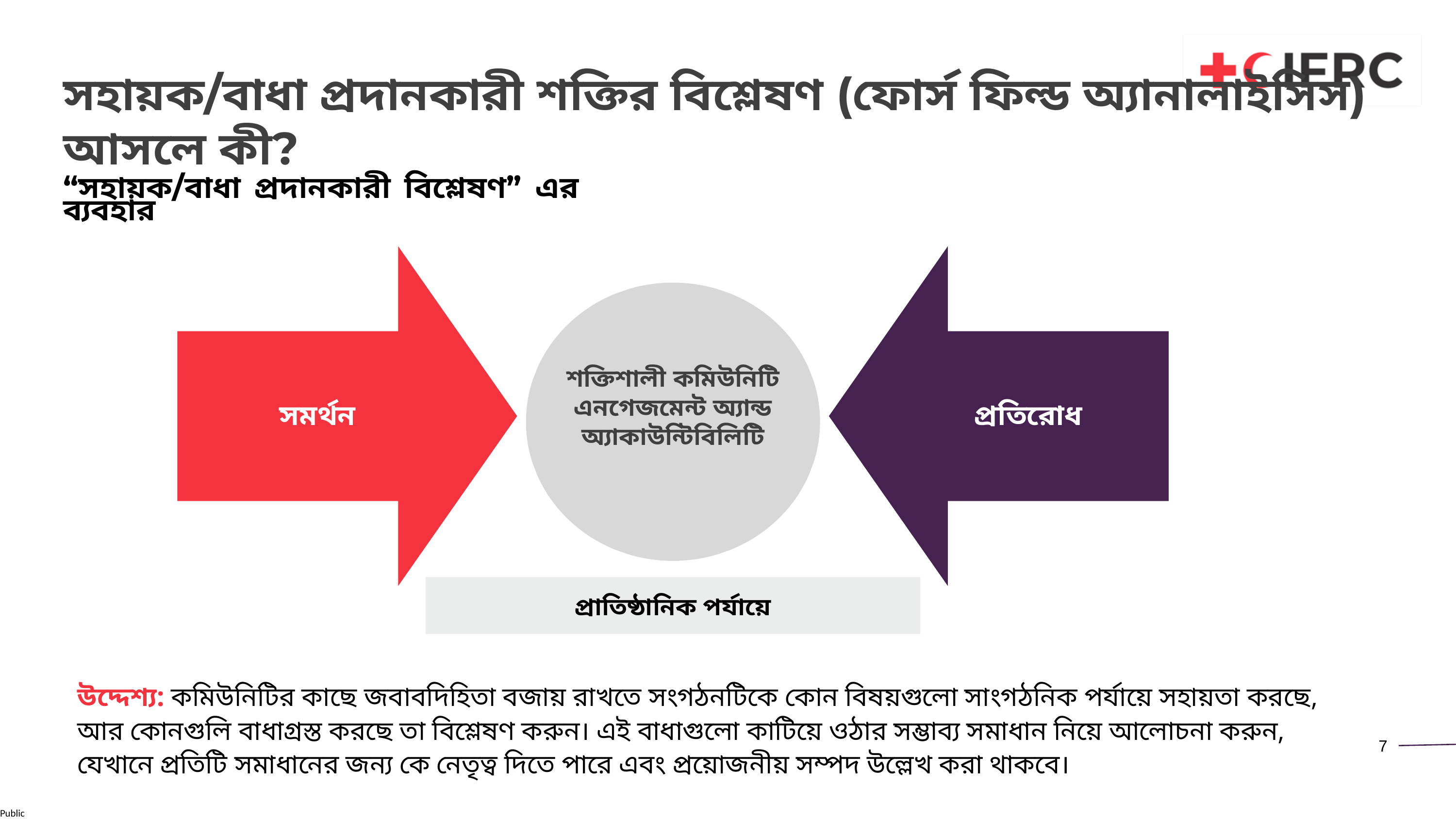

সহায়ক/বাধা প্রদানকারী শক্তির বিশ্লেষণ (ফোর্স ফিল্ড অ্যানালাইসিস) আসলে কী?
“সহায়ক/বাধা প্রদানকারী বিশ্লেষণ” এর ব্যবহার

সমর্থন
প্রতিরোধ

শক্তিশালী কমিউনিটি এনগেজমেন্ট অ্যান্ড অ্যাকাউন্টিবিলিটি
প্রাতিষ্ঠানিক পর্যায়ে
উদ্দেশ্য: কমিউনিটির কাছে জবাবদিহিতা বজায় রাখতে সংগঠনটিকে কোন বিষয়গুলো সাংগঠনিক পর্যায়ে সহায়তা করছে, আর কোনগুলি বাধাগ্রস্ত করছে তা বিশ্লেষণ করুন। এই বাধাগুলো কাটিয়ে ওঠার সম্ভাব্য সমাধান নিয়ে আলোচনা করুন, যেখানে প্রতিটি সমাধানের জন্য কে নেতৃত্ব দিতে পারে এবং প্রয়োজনীয় সম্পদ উল্লেখ করা থাকবে।